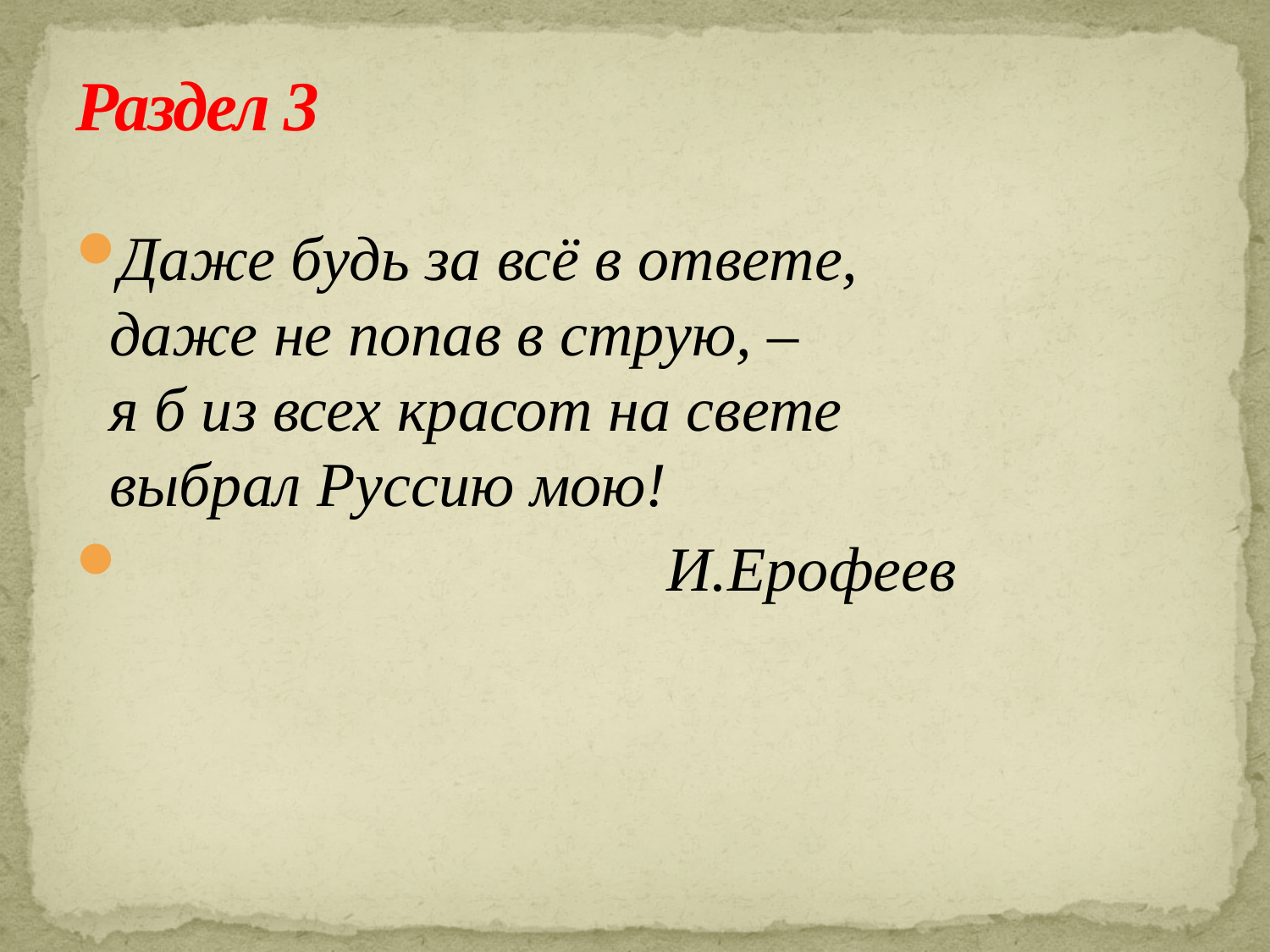

# Раздел 3
Даже будь за всё в ответе,
даже не попав в струю, –
я б из всех красот на свете
выбрал Руссию мою!
                                   И.Ерофеев